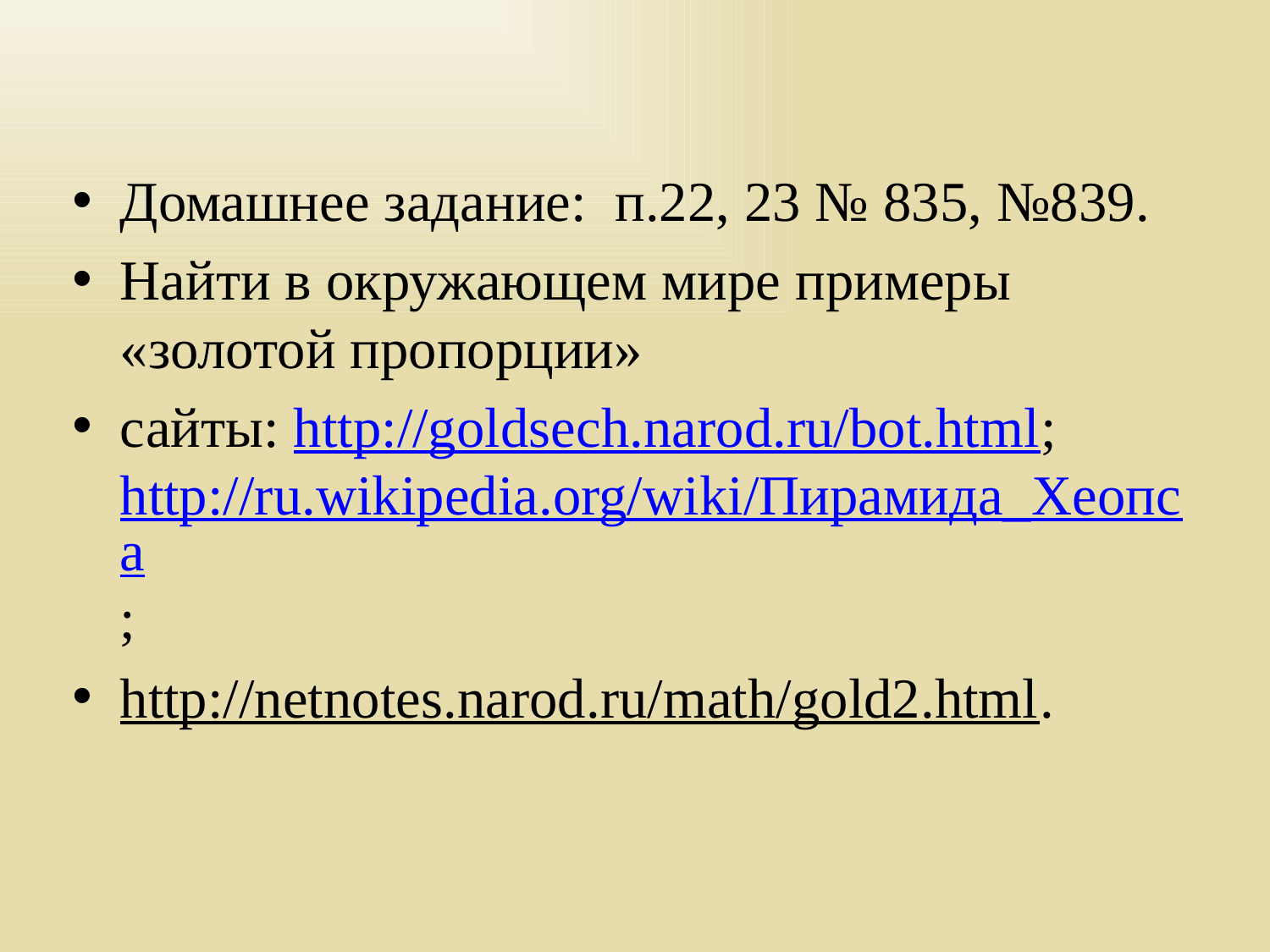

Домашнее задание:  п.22, 23 № 835, №839.
Найти в окружающем мире примеры «золотой пропорции»
сайты: http://goldsech.narod.ru/bot.html; http://ru.wikipedia.org/wiki/Пирамида_Хеопса;
http://netnotes.narod.ru/math/gold2.html.